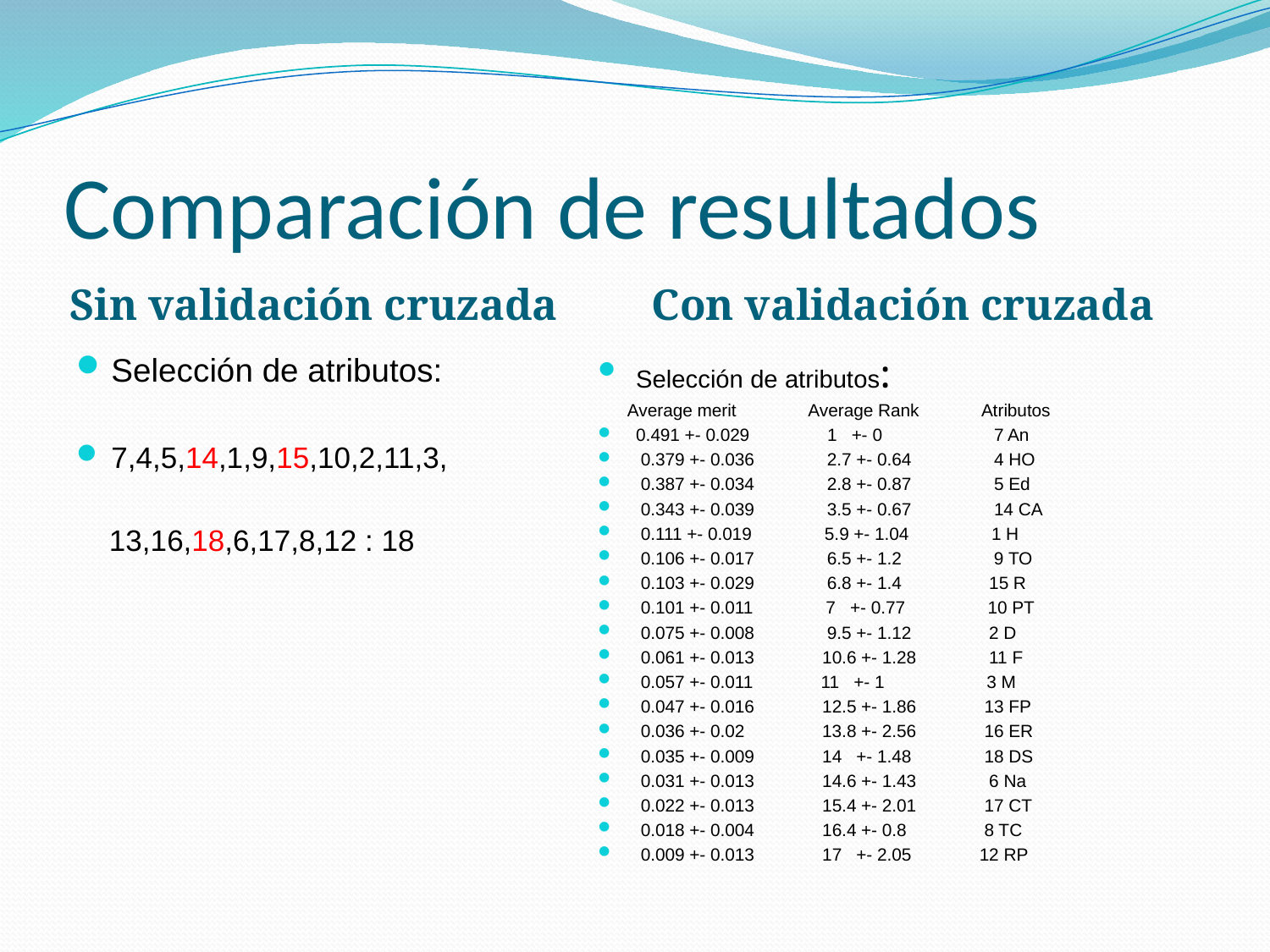

# Comparación de resultados
Sin validación cruzada
Con validación cruzada
Selección de atributos:

7,4,5,14,1,9,15,10,2,11,3,

    13,16,18,6,17,8,12 : 18

Selección de atributos:
      Average merit               Average Rank             Atributos
0.491 +- 0.029                1   +- 0                       7 An
 0.379 +- 0.036               2.7 +- 0.64                 4 HO
 0.387 +- 0.034               2.8 +- 0.87                 5 Ed
 0.343 +- 0.039               3.5 +- 0.67                 14 CA
 0.111 +- 0.019               5.9 +- 1.04                 1 H
 0.106 +- 0.017               6.5 +- 1.2                   9 TO
 0.103 +- 0.029               6.8 +- 1.4                  15 R
 0.101 +- 0.011               7   +- 0.77                 10 PT
 0.075 +- 0.008               9.5 +- 1.12                2 D
 0.061 +- 0.013              10.6 +- 1.28               11 F
 0.057 +- 0.011              11   +- 1                     3 M
 0.047 +- 0.016              12.5 +- 1.86              13 FP
 0.036 +- 0.02                13.8 +- 2.56              16 ER
 0.035 +- 0.009              14   +- 1.48               18 DS
 0.031 +- 0.013              14.6 +- 1.43               6 Na
 0.022 +- 0.013              15.4 +- 2.01              17 CT
 0.018 +- 0.004              16.4 +- 0.8                8 TC
 0.009 +- 0.013              17   +- 2.05              12 RP